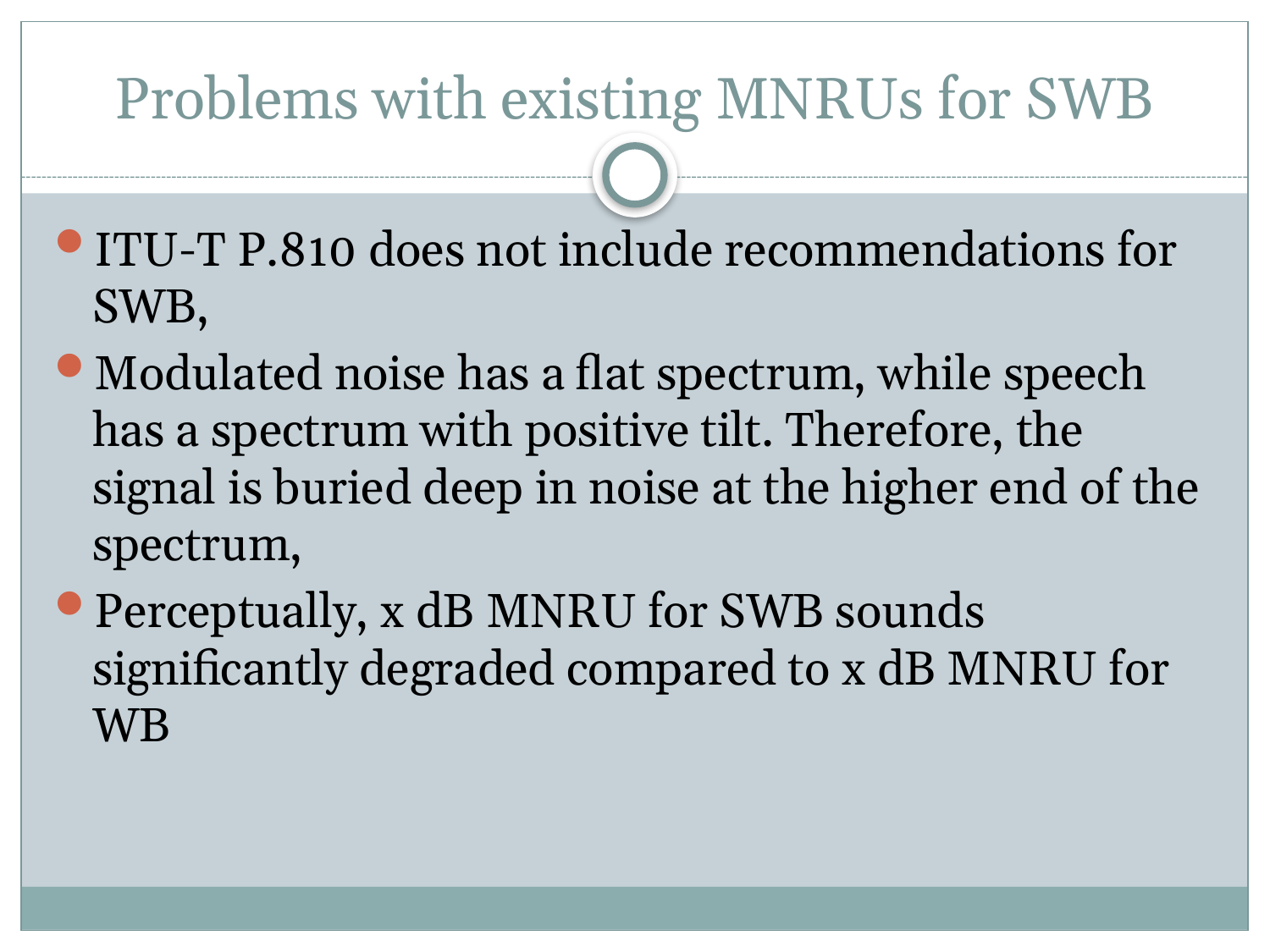

# Problems with existing MNRUs for SWB
ITU-T P.810 does not include recommendations for SWB,
Modulated noise has a flat spectrum, while speech has a spectrum with positive tilt. Therefore, the signal is buried deep in noise at the higher end of the spectrum,
Perceptually, x dB MNRU for SWB sounds significantly degraded compared to x dB MNRU for WB